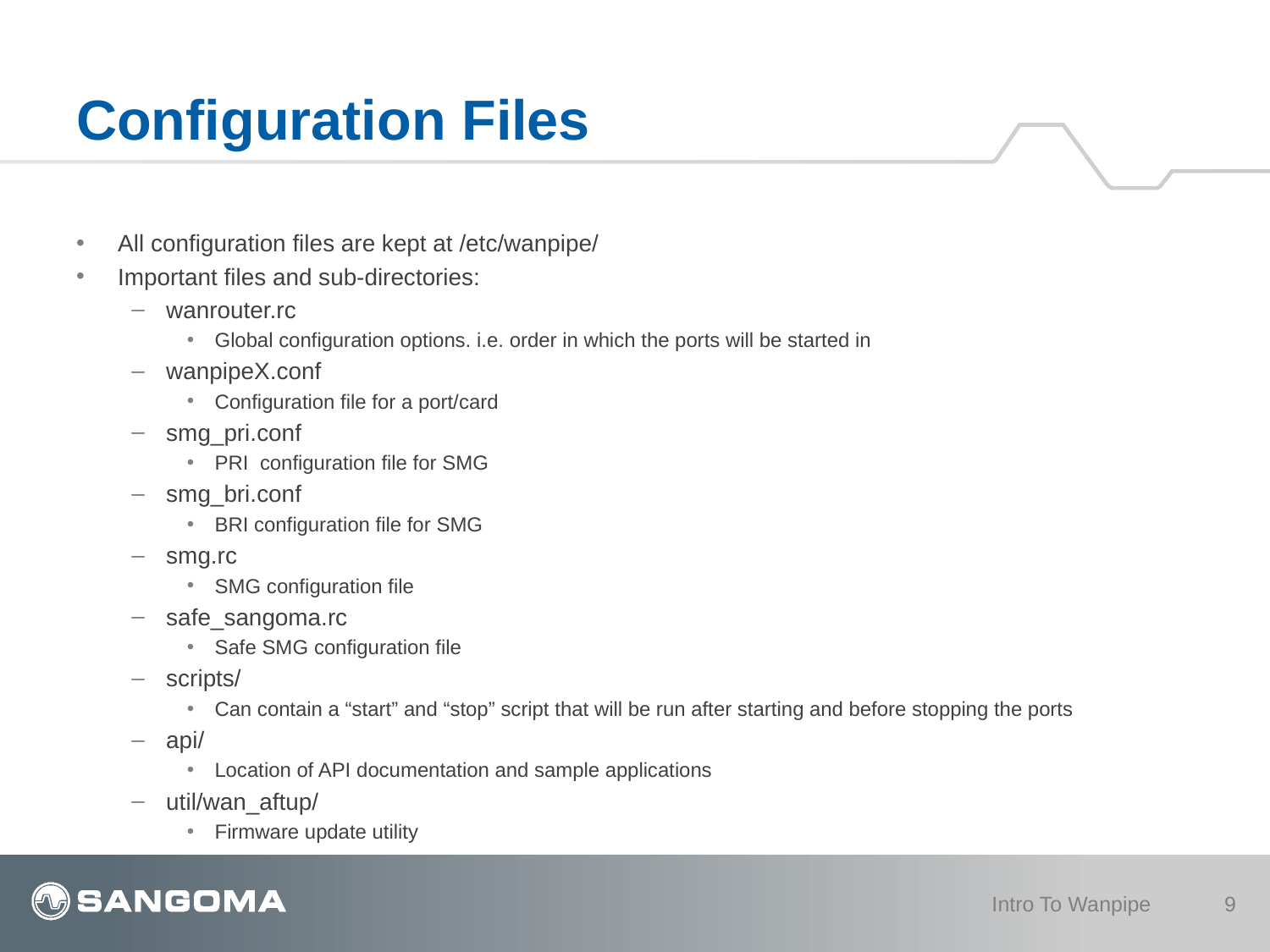

# Configuration Files
All configuration files are kept at /etc/wanpipe/
Important files and sub-directories:
wanrouter.rc
Global configuration options. i.e. order in which the ports will be started in
wanpipeX.conf
Configuration file for a port/card
smg_pri.conf
PRI  configuration file for SMG
smg_bri.conf
BRI configuration file for SMG
smg.rc
SMG configuration file
safe_sangoma.rc
Safe SMG configuration file
scripts/
Can contain a “start” and “stop” script that will be run after starting and before stopping the ports
api/
Location of API documentation and sample applications
util/wan_aftup/
Firmware update utility
Intro To Wanpipe
9